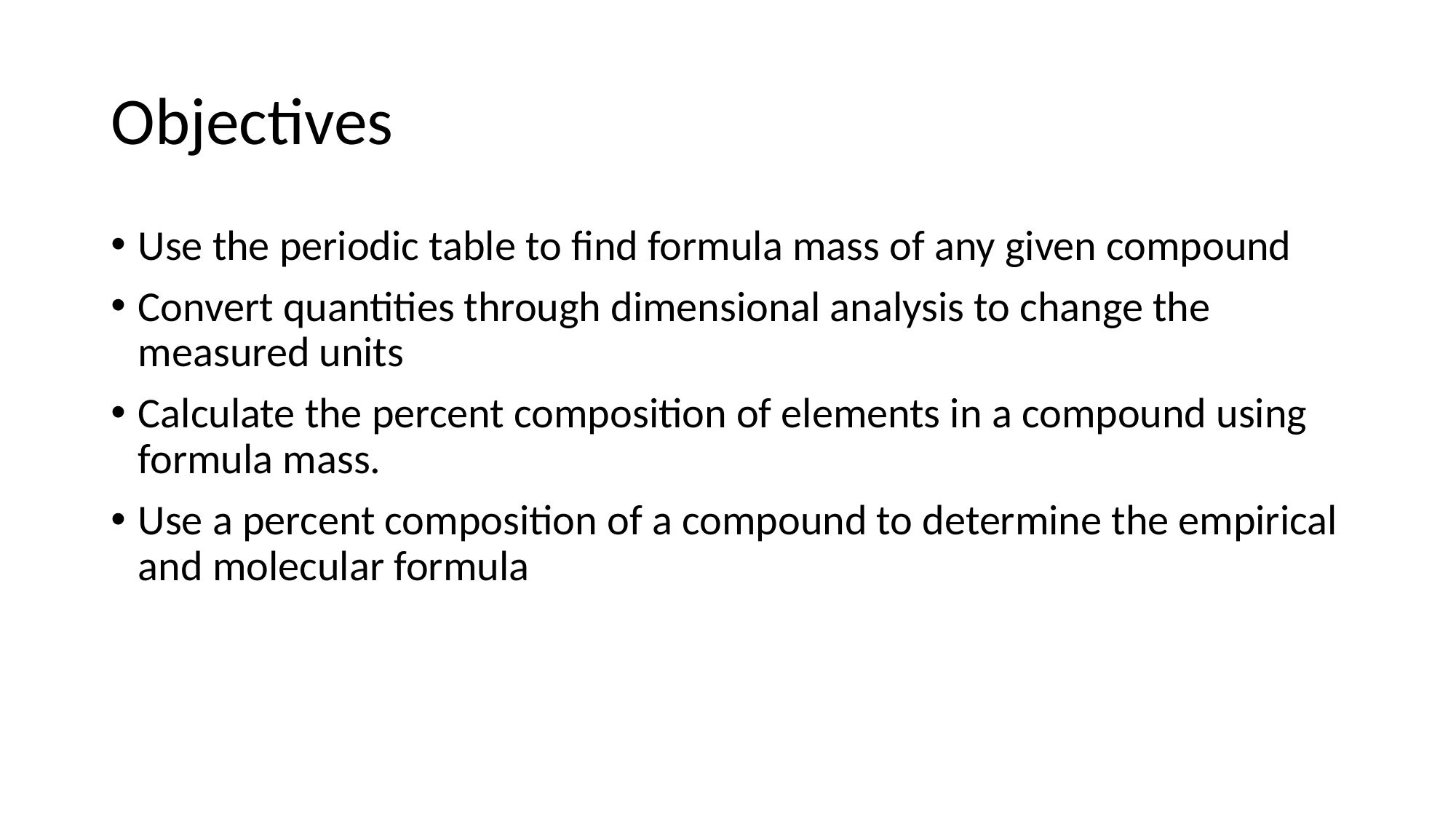

# Objectives
Use the periodic table to find formula mass of any given compound
Convert quantities through dimensional analysis to change the measured units
Calculate the percent composition of elements in a compound using formula mass.
Use a percent composition of a compound to determine the empirical and molecular formula